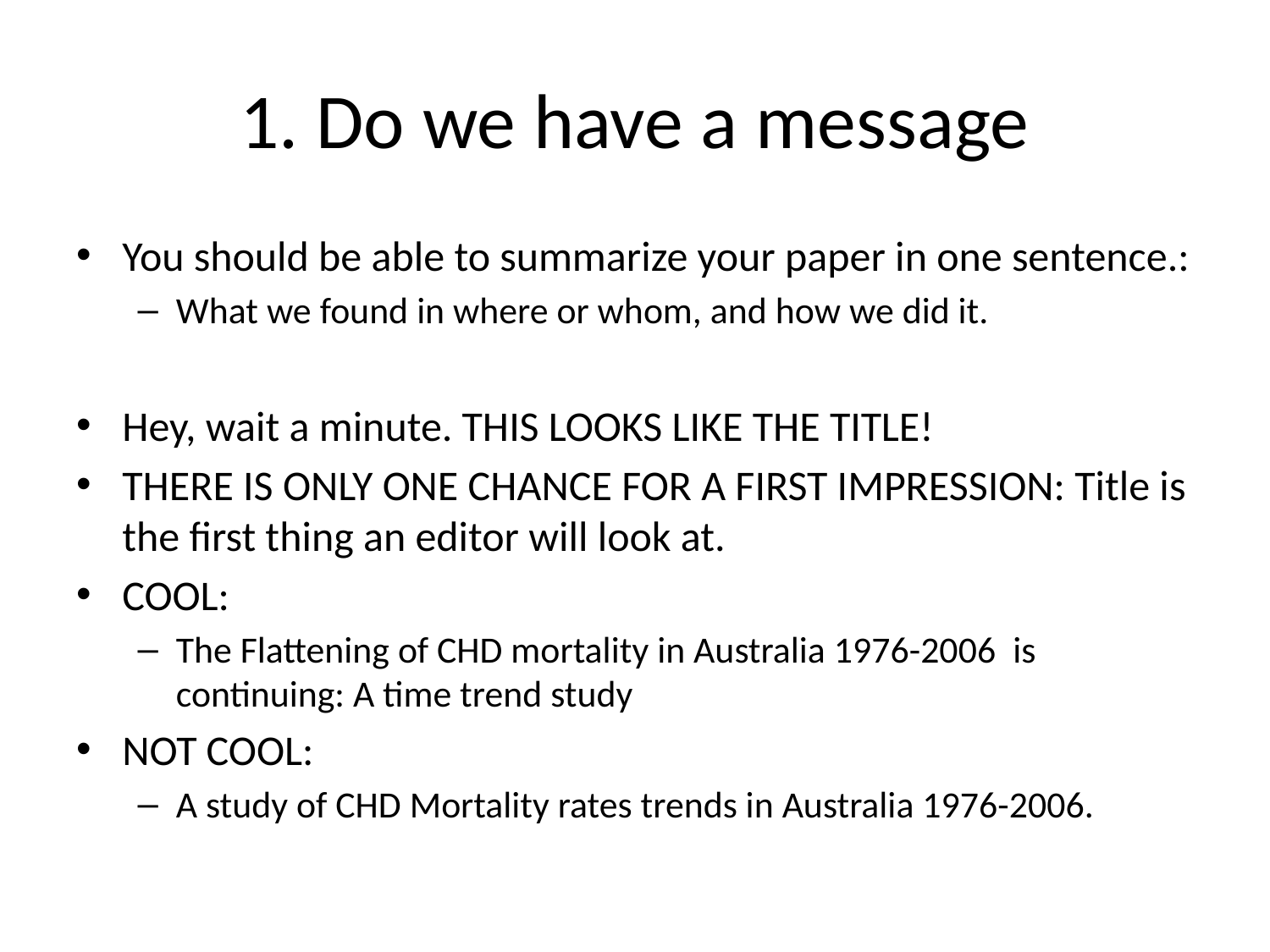

# 1. Do we have a message
You should be able to summarize your paper in one sentence.:
What we found in where or whom, and how we did it.

Hey, wait a minute. THIS LOOKS LIKE THE TITLE!
THERE IS ONLY ONE CHANCE FOR A FIRST IMPRESSION: Title is the first thing an editor will look at.
COOL:
The Flattening of CHD mortality in Australia 1976-2006  is continuing: A time trend study
NOT COOL:
A study of CHD Mortality rates trends in Australia 1976-2006.